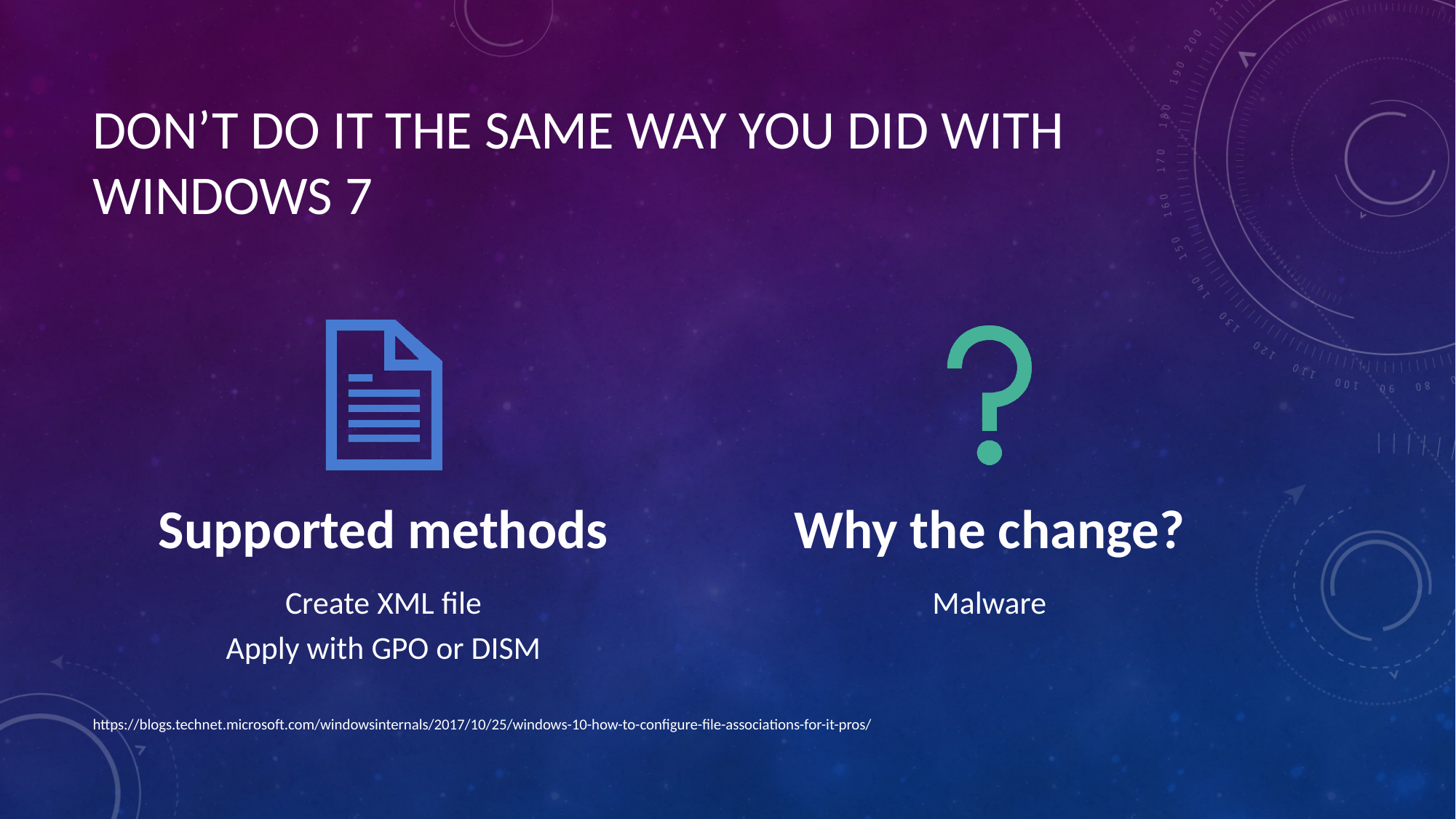

# Don’t do it the same way you did with Windows 7

Supported methods
Create XML file
Apply with GPO or DISM
Why the change?
Malware
https://blogs.technet.microsoft.com/windowsinternals/2017/10/25/windows-10-how-to-configure-file-associations-for-it-pros/